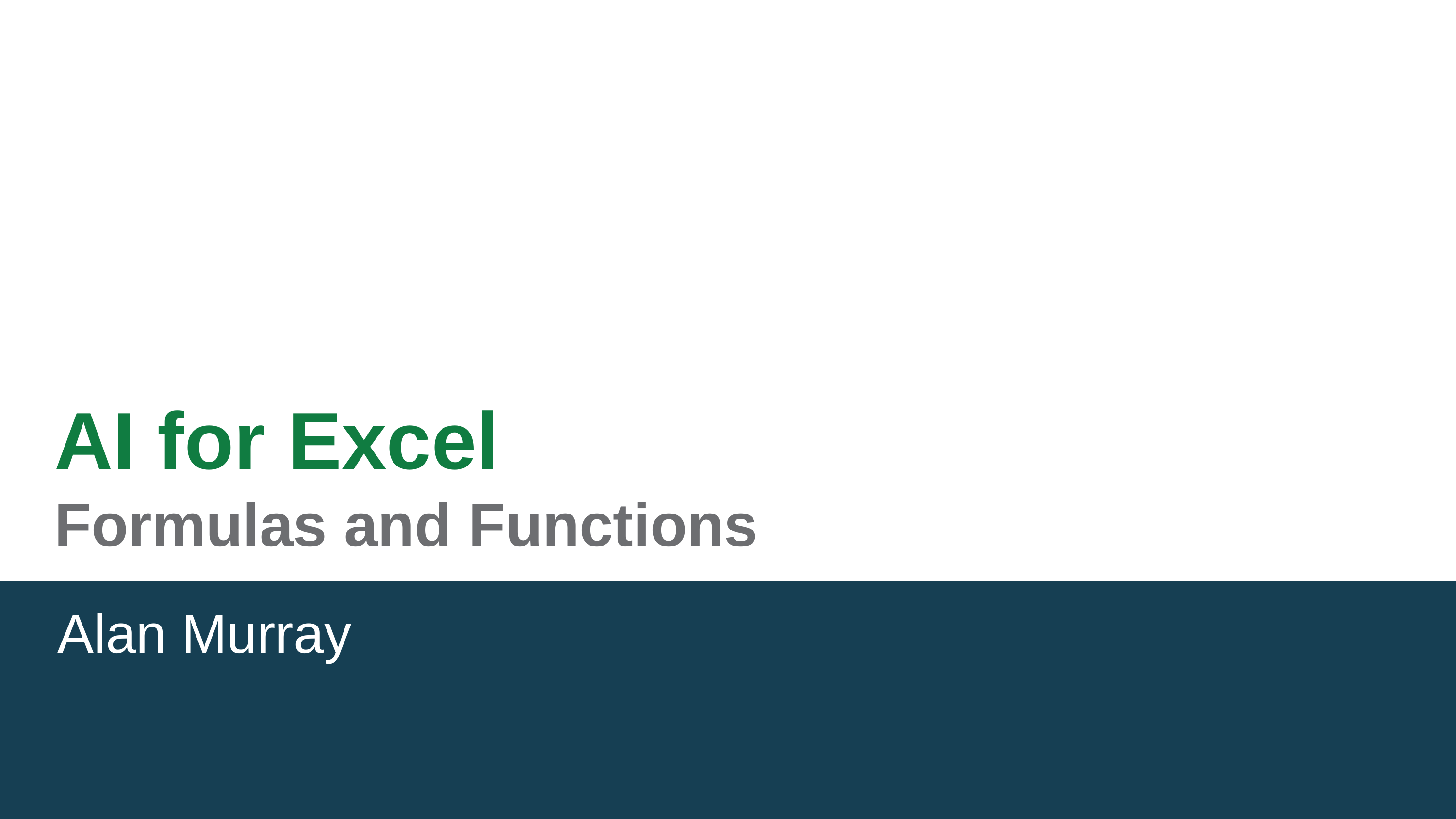

# AI for Excel Formulas and Functions
Alan Murray